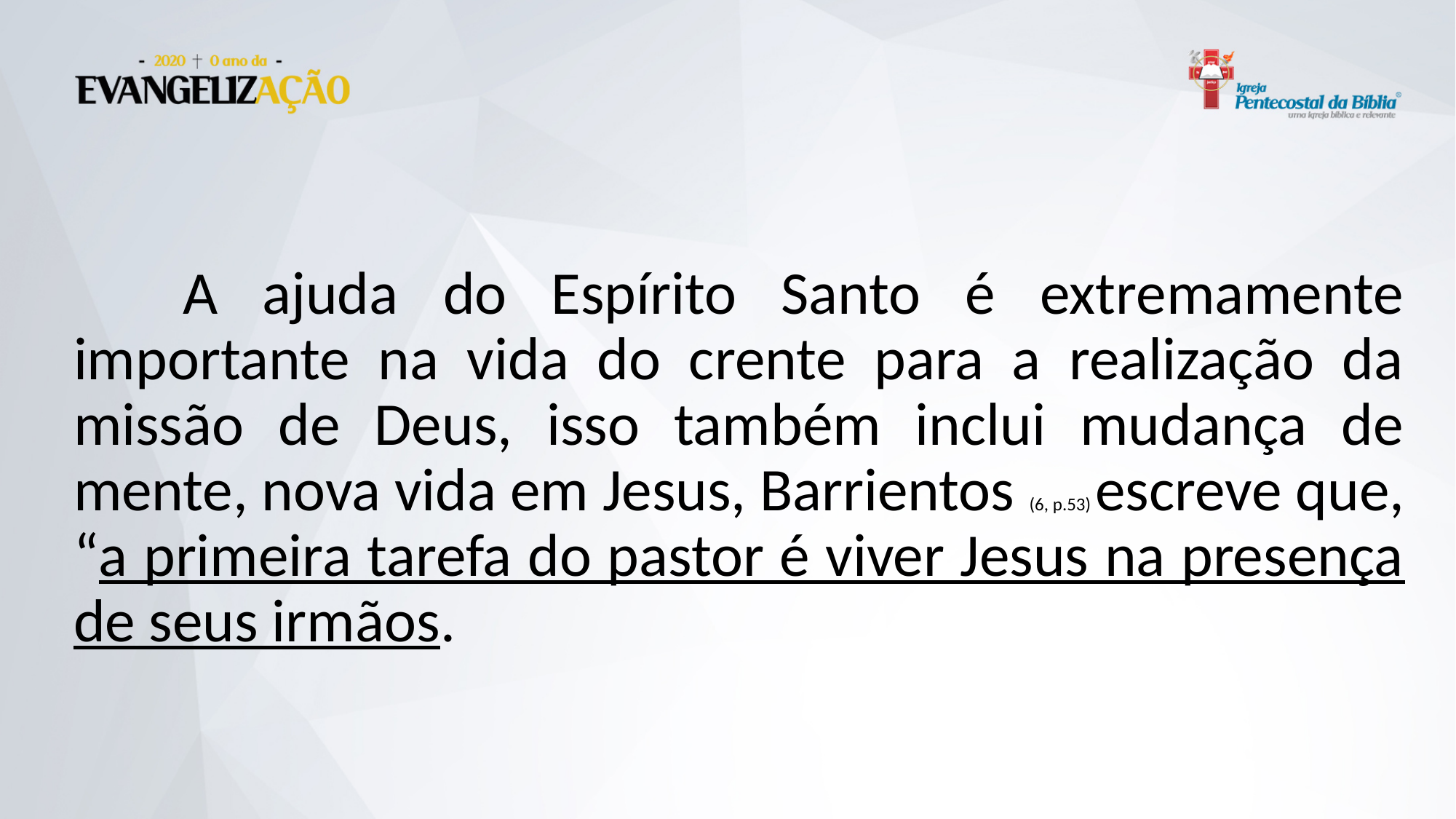

A ajuda do Espírito Santo é extremamente importante na vida do crente para a realização da missão de Deus, isso também inclui mudança de mente, nova vida em Jesus, Barrientos (6, p.53) escreve que, “a primeira tarefa do pastor é viver Jesus na presença de seus irmãos.